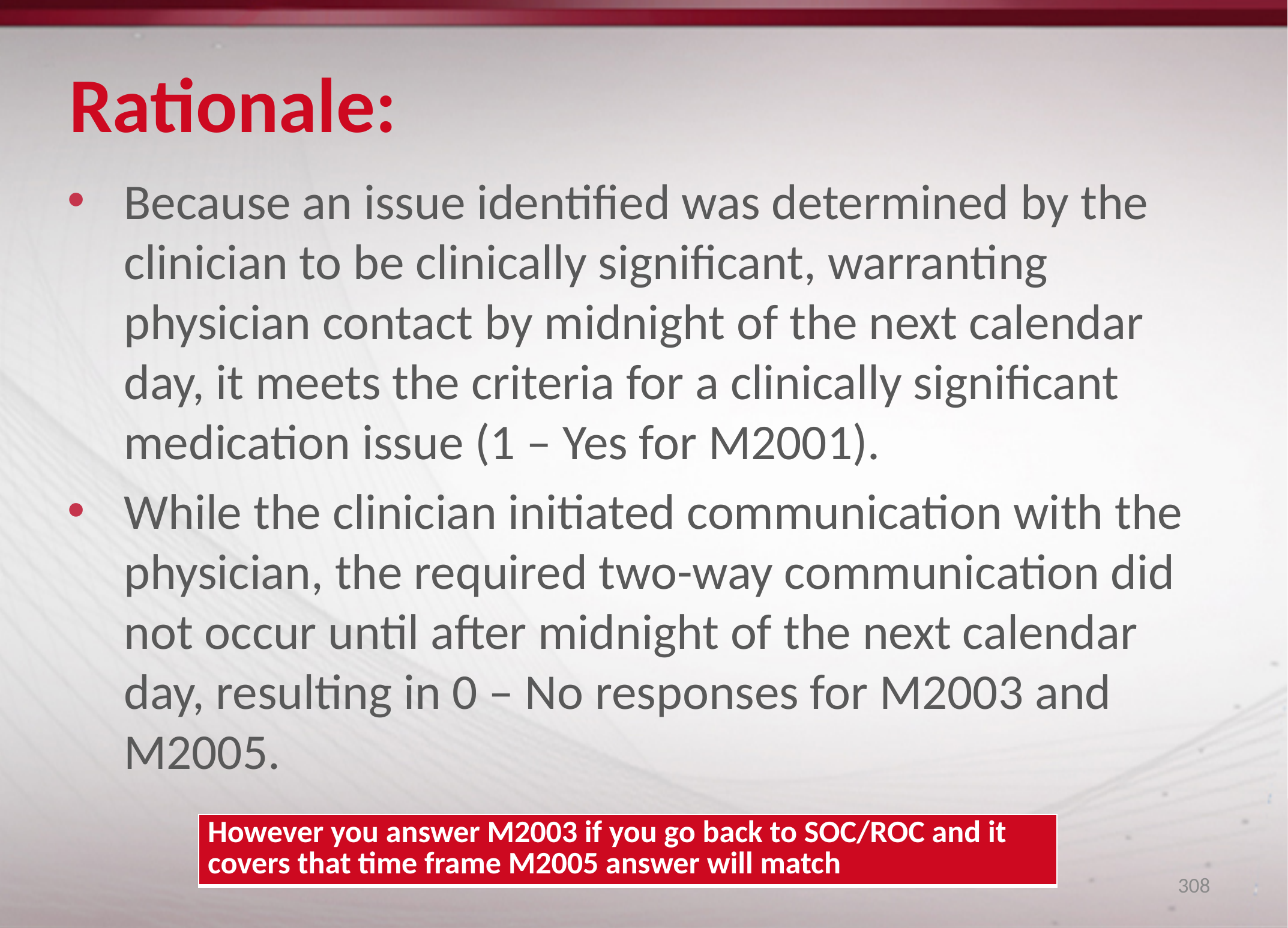

# Rationale:
Because an issue identified was determined by the clinician to be clinically significant, warranting physician contact by midnight of the next calendar day, it meets the criteria for a clinically significant medication issue (1 – Yes for M2001).
While the clinician initiated communication with the physician, the required two-way communication did not occur until after midnight of the next calendar day, resulting in 0 – No responses for M2003 and M2005.
| However you answer M2003 if you go back to SOC/ROC and it covers that time frame M2005 answer will match |
| --- |
308